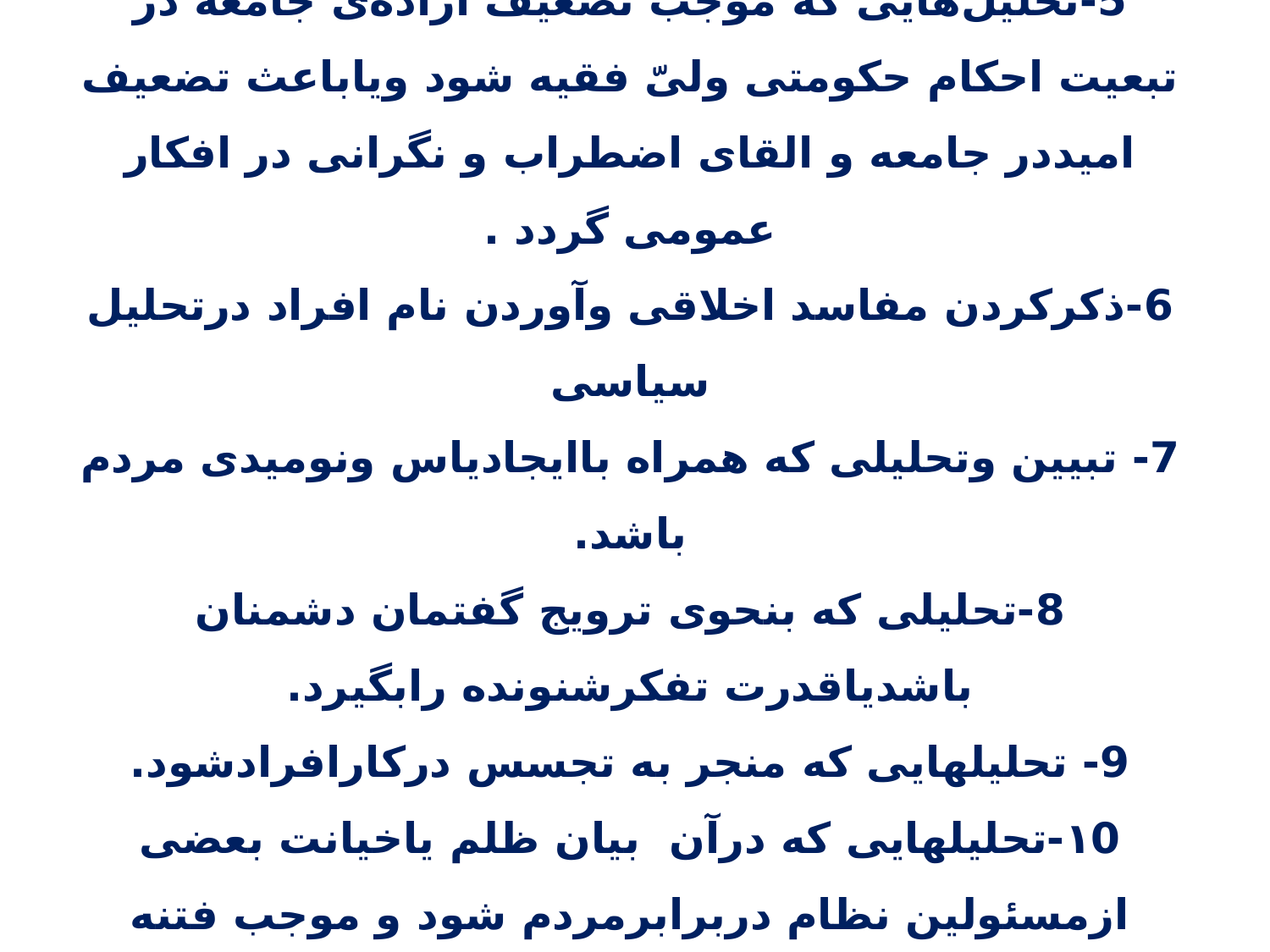

5-تحلیل‌هایی که موجب تضعیف اراده‌ی جامعه در تبعیت احکام حکومتی ولیّ فقیه‌ ‌شود ویاباعث تضعیف امیددر جامعه‌ و القای اضطراب و نگرانی در افکار عمومی گردد .
6-ذکرکردن مفاسد اخلاقی وآوردن نام افراد درتحلیل سیاسی
7- تبیین وتحلیلی که همراه باایجادیاس ونومیدی مردم باشد.
8-تحلیلی که بنحوی ترویج گفتمان دشمنان باشدیاقدرت تفکرشنونده رابگیرد.
9- تحلیلهایی که منجر به تجسس درکارافرادشود.
۱0-تحلیلهایی که درآن  بیان ظلم یاخیانت بعضی ازمسئولین نظام دربرابرمردم شود و موجب فتنه وفسادوتضعيف دولت اسلامی‏شود (اجوبه ، س 1391)